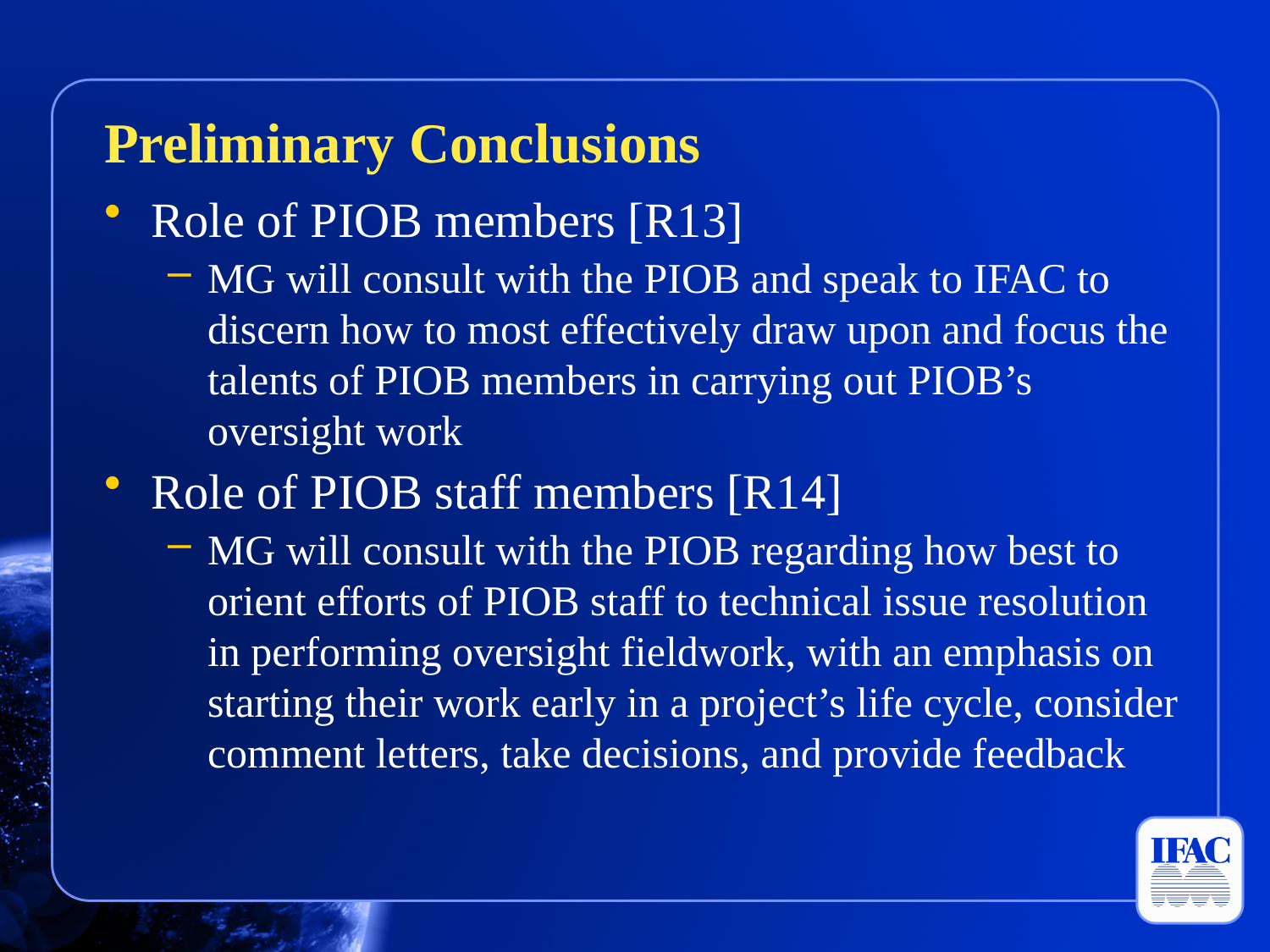

Preliminary Conclusions
Role of PIOB members [R13]
MG will consult with the PIOB and speak to IFAC to discern how to most effectively draw upon and focus the talents of PIOB members in carrying out PIOB’s oversight work
Role of PIOB staff members [R14]
MG will consult with the PIOB regarding how best to orient efforts of PIOB staff to technical issue resolution in performing oversight fieldwork, with an emphasis on starting their work early in a project’s life cycle, consider comment letters, take decisions, and provide feedback